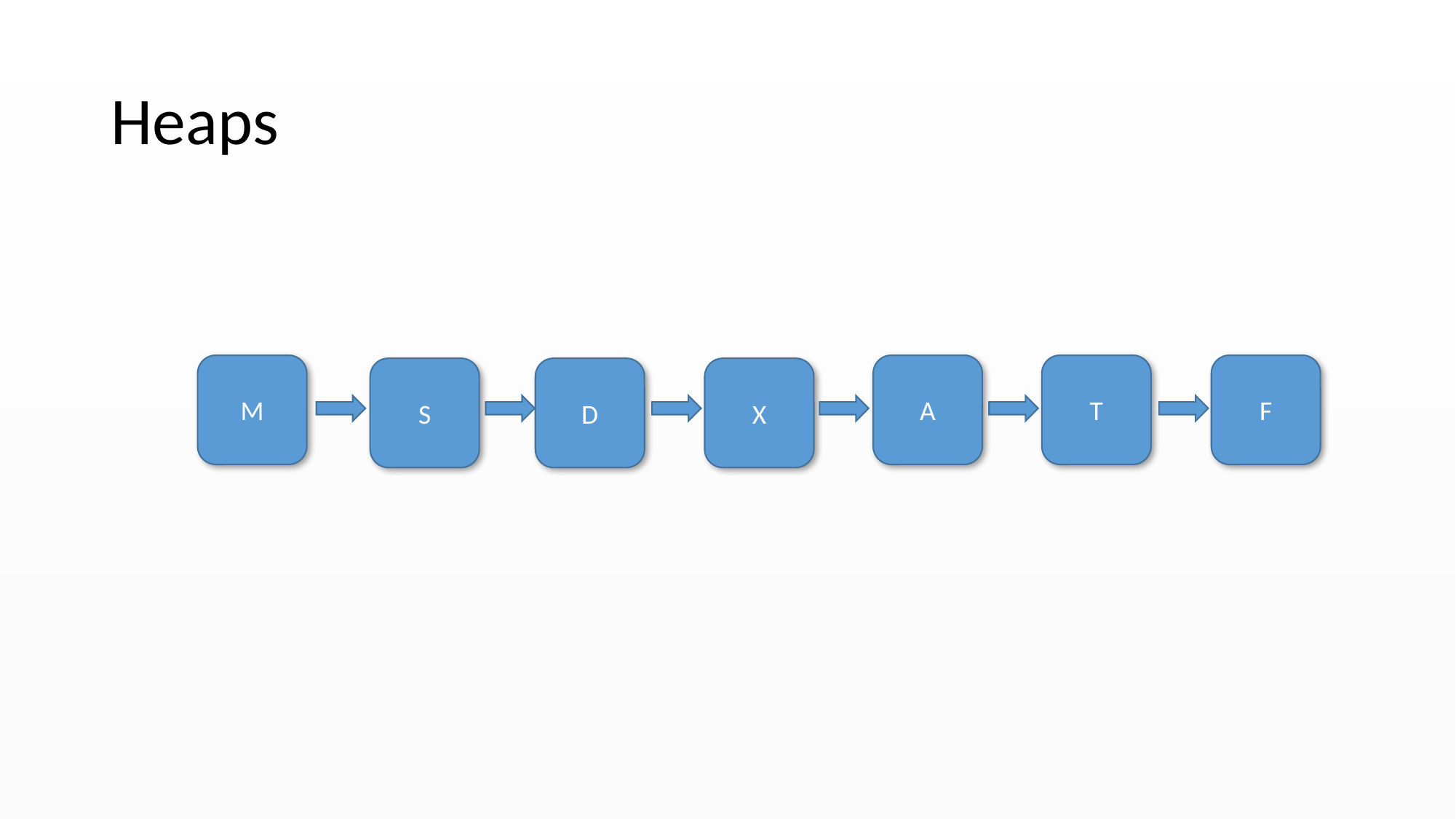

# Heaps
M
A
T
F
S
D
X